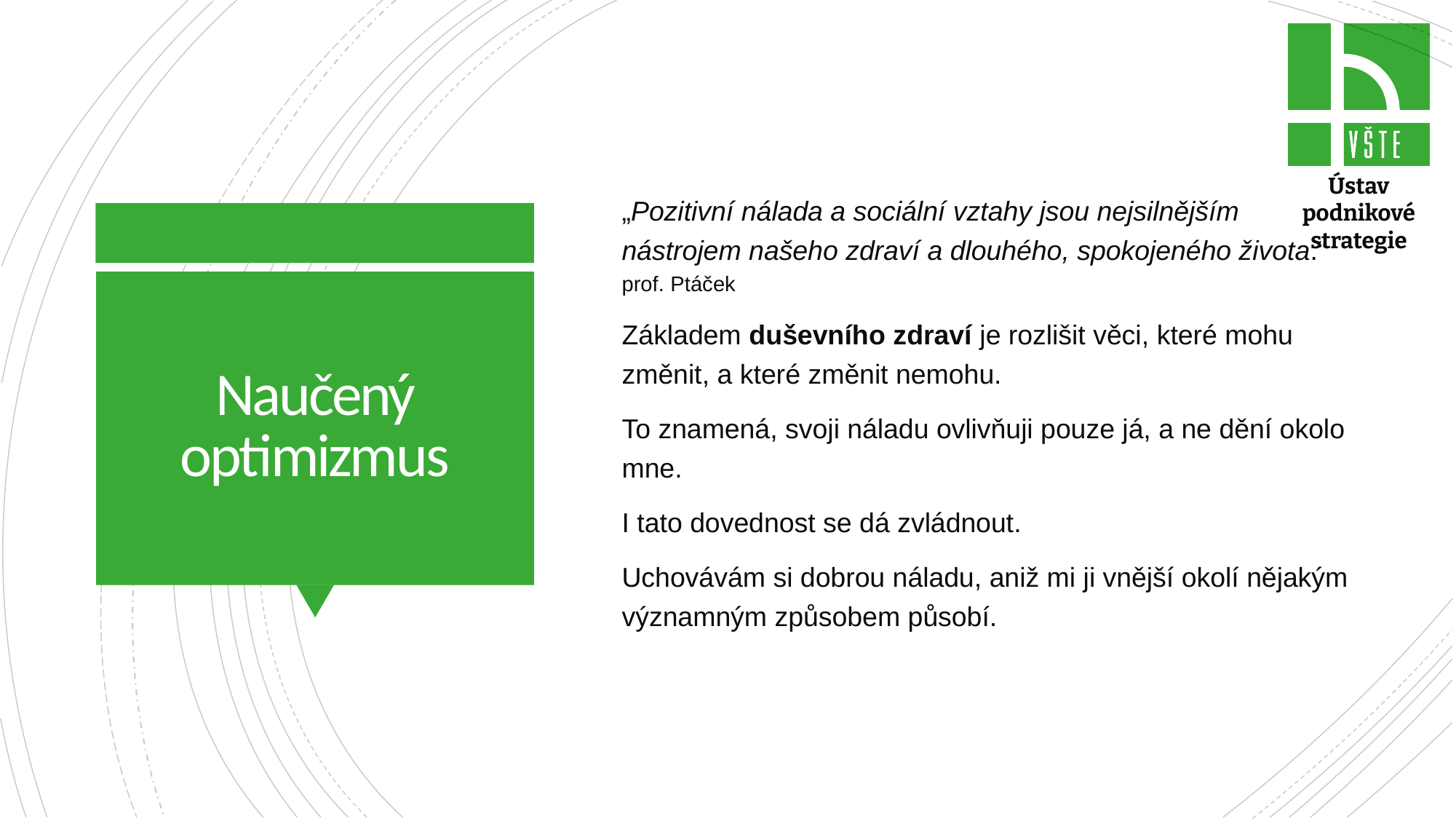

„Pozitivní nálada a sociální vztahy jsou nejsilnějším nástrojem našeho zdraví a dlouhého, spokojeného života.“ prof. Ptáček
Základem duševního zdraví je rozlišit věci, které mohu změnit, a které změnit nemohu.
To znamená, svoji náladu ovlivňuji pouze já, a ne dění okolo mne.
I tato dovednost se dá zvládnout.
Uchovávám si dobrou náladu, aniž mi ji vnější okolí nějakým významným způsobem působí.
# Naučený optimizmus